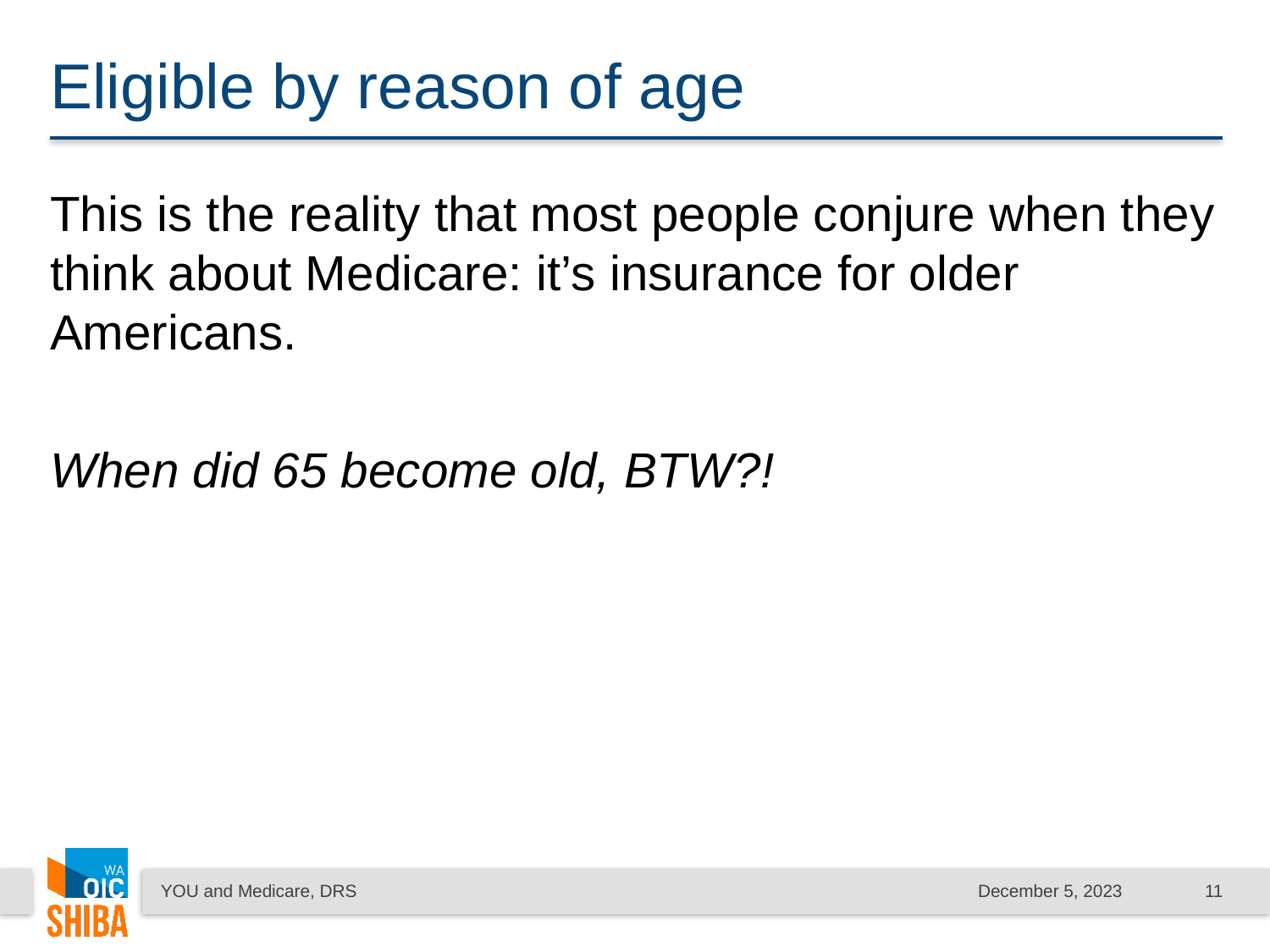

# Eligible by reason of age
This is the reality that most people conjure when they think about Medicare: it’s insurance for older Americans.

When did 65 become old, BTW?!
YOU and Medicare, DRS
December 5, 2023
11